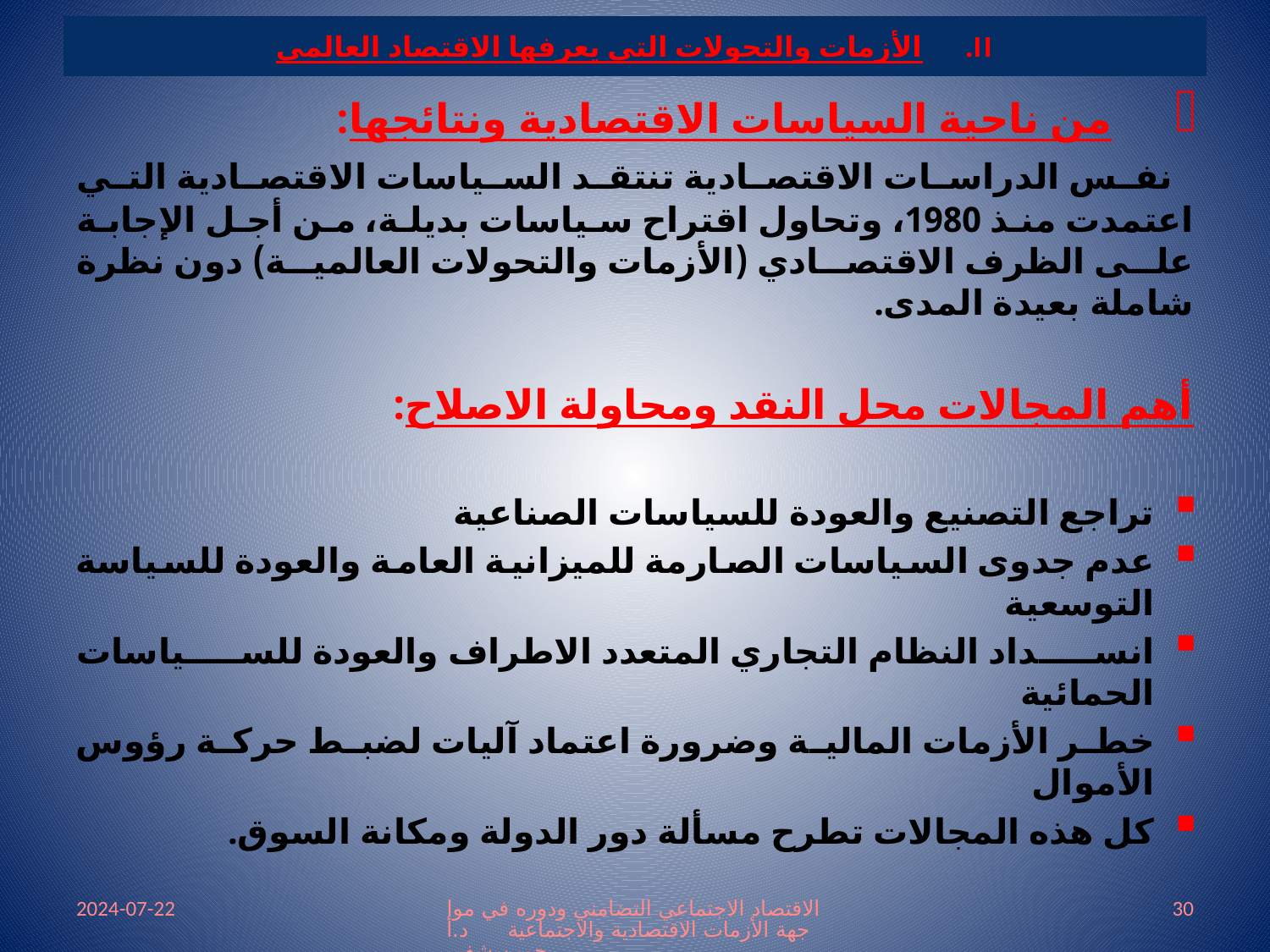

# الأزمات والتحولات التي يعرفها الاقتصاد العالمي
من ناحية السياسات الاقتصادية ونتائجها:
  نفس الدراسات الاقتصادية تنتقد السياسات الاقتصادية التي اعتمدت منذ 1980، وتحاول اقتراح سياسات بديلة، من أجل الإجابة على الظرف الاقتصادي (الأزمات والتحولات العالمية) دون نظرة شاملة بعيدة المدى.

أهم المجالات محل النقد ومحاولة الاصلاح:

تراجع التصنيع والعودة للسياسات الصناعية
عدم جدوى السياسات الصارمة للميزانية العامة والعودة للسياسة التوسعية
انسداد النظام التجاري المتعدد الاطراف والعودة للسياسات الحمائية
خطر الأزمات المالية وضرورة اعتماد آليات لضبط حركة رؤوس الأموال
كل هذه المجالات تطرح مسألة دور الدولة ومكانة السوق.

2024-07-22
الاقتصاد الاجتماعي التضامني ودوره في مواجهة الأزمات الاقتصادية والاجتماعية      د.أحمين شفير
30